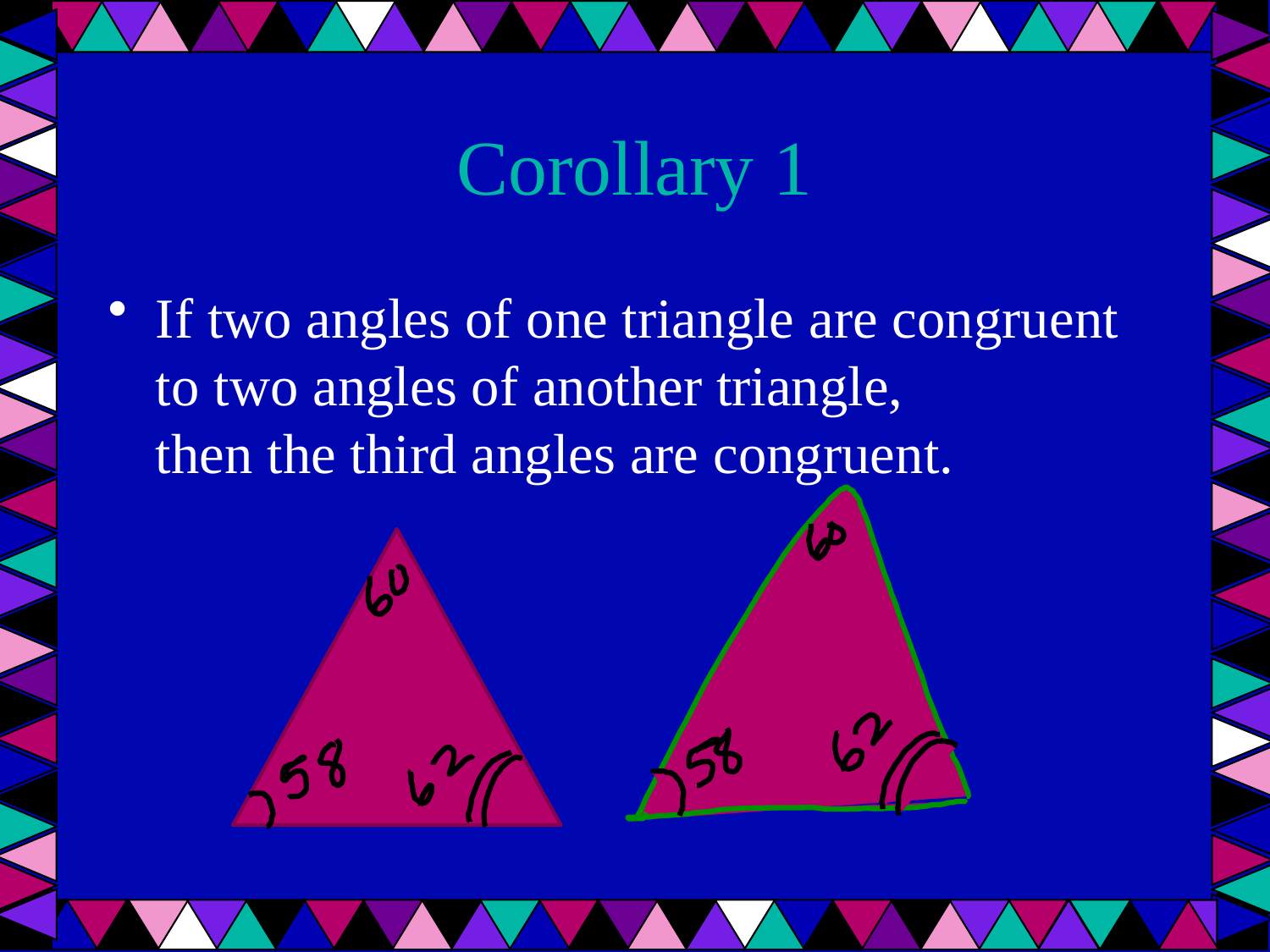

# Corollary 1
If two angles of one triangle are congruent to two angles of another triangle,
then the third angles are congruent.